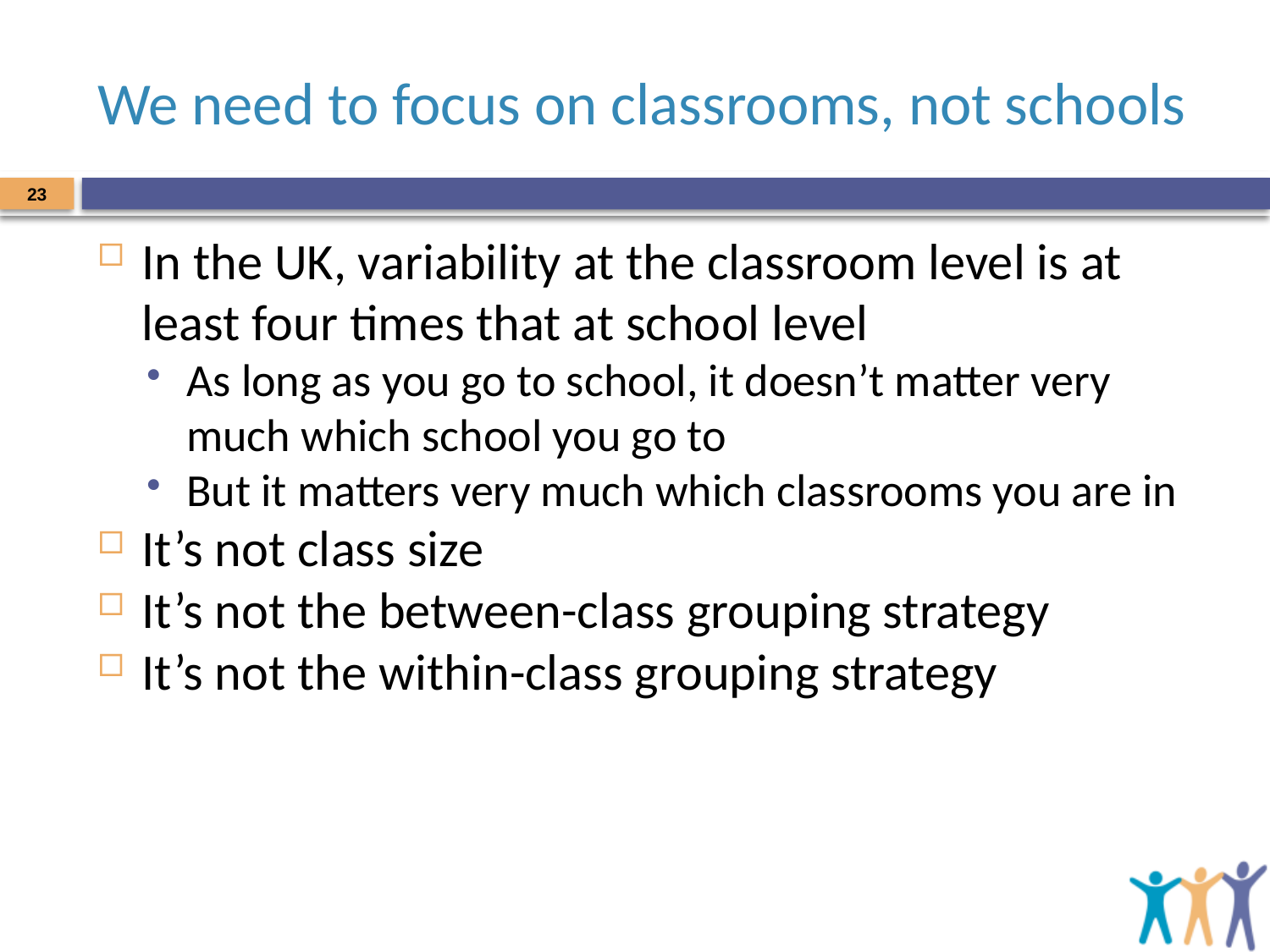

# We need to focus on classrooms, not schools
23
In the UK, variability at the classroom level is at least four times that at school level
As long as you go to school, it doesn’t matter very much which school you go to
But it matters very much which classrooms you are in
It’s not class size
It’s not the between-class grouping strategy
It’s not the within-class grouping strategy